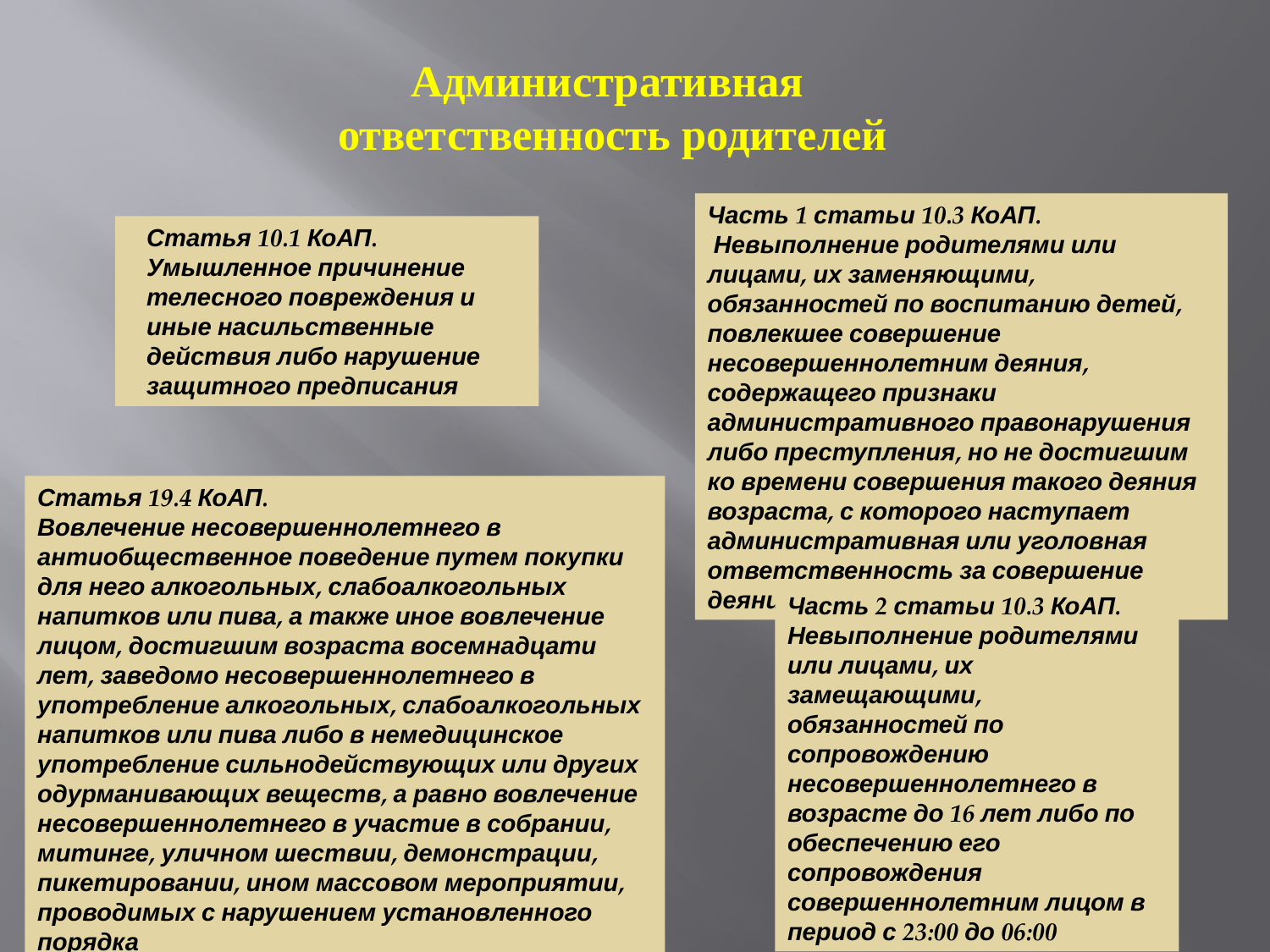

# Административная ответственность родителей
Часть 1 статьи 10.3 КоАП.
 Невыполнение родителями или лицами, их заменяющими, обязанностей по воспитанию детей, повлекшее совершение несовершеннолетним деяния, содержащего признаки административного правонарушения либо преступления, но не достигшим ко времени совершения такого деяния возраста, с которого наступает административная или уголовная ответственность за совершение деяния
Статья 10.1 КоАП.
Умышленное причинение телесного повреждения и иные насильственные действия либо нарушение защитного предписания
Статья 19.4 КоАП.
Вовлечение несовершеннолетнего в антиобщественное поведение путем покупки для него алкогольных, слабоалкогольных напитков или пива, а также иное вовлечение лицом, достигшим возраста восемнадцати лет, заведомо несовершеннолетнего в употребление алкогольных, слабоалкогольных напитков или пива либо в немедицинское употребление сильнодействующих или других одурманивающих веществ, а равно вовлечение несовершеннолетнего в участие в собрании, митинге, уличном шествии, демонстрации, пикетировании, ином массовом мероприятии, проводимых с нарушением установленного порядка
Часть 2 статьи 10.3 КоАП. Невыполнение родителями или лицами, их замещающими, обязанностей по сопровождению несовершеннолетнего в возрасте до 16 лет либо по обеспечению его сопровождения совершеннолетним лицом в период с 23:00 до 06:00